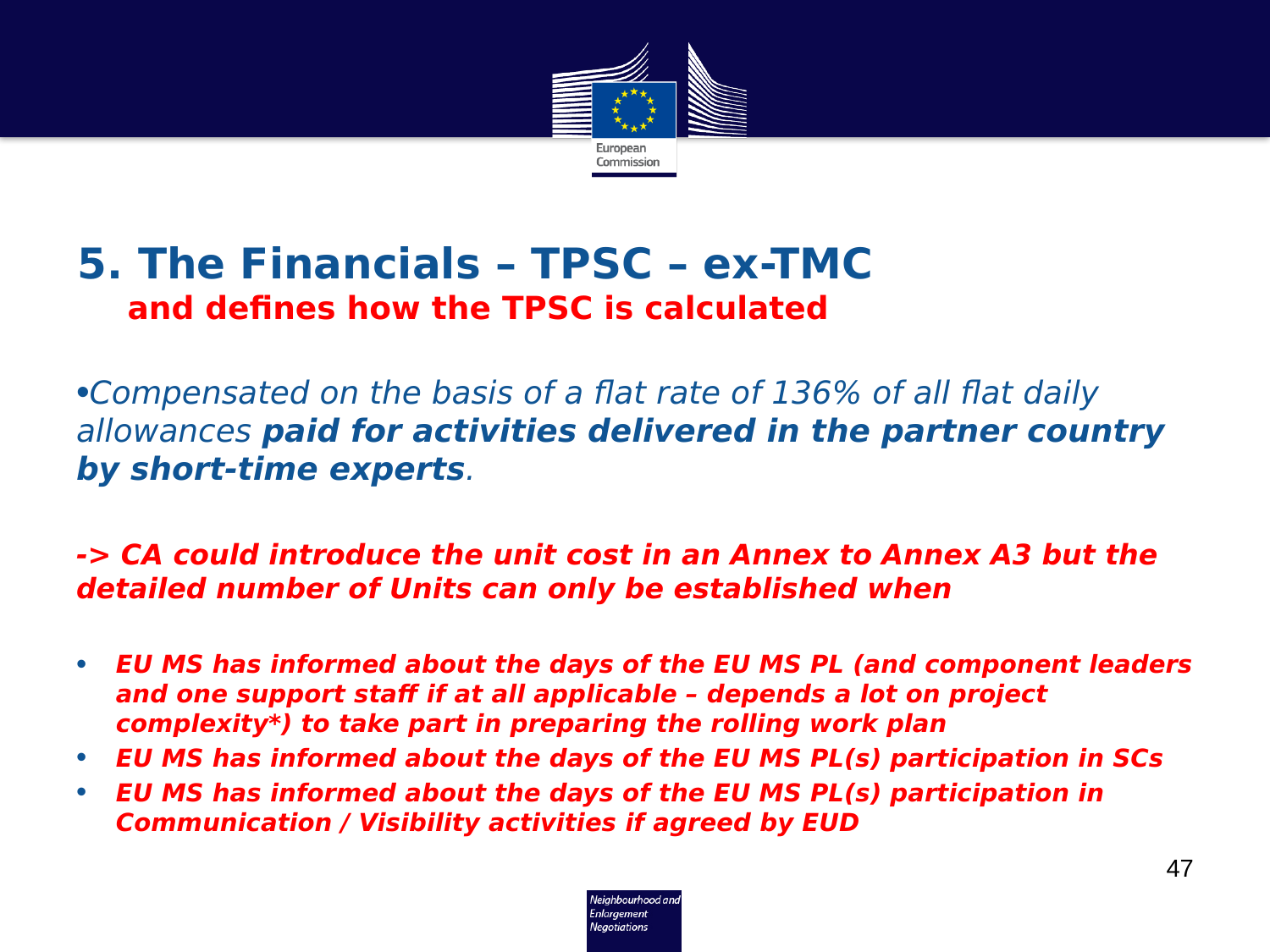

# 5. The Financials – TPSC – ex-TMC and defines how the TPSC is calculated
Compensated on the basis of a flat rate of 136% of all flat daily allowances paid for activities delivered in the partner country by short-time experts.

-> CA could introduce the unit cost in an Annex to Annex A3 but the detailed number of Units can only be established when

EU MS has informed about the days of the EU MS PL (and component leaders and one support staff if at all applicable – depends a lot on project complexity*) to take part in preparing the rolling work plan
EU MS has informed about the days of the EU MS PL(s) participation in SCs
EU MS has informed about the days of the EU MS PL(s) participation in Communication / Visibility activities if agreed by EUD

47